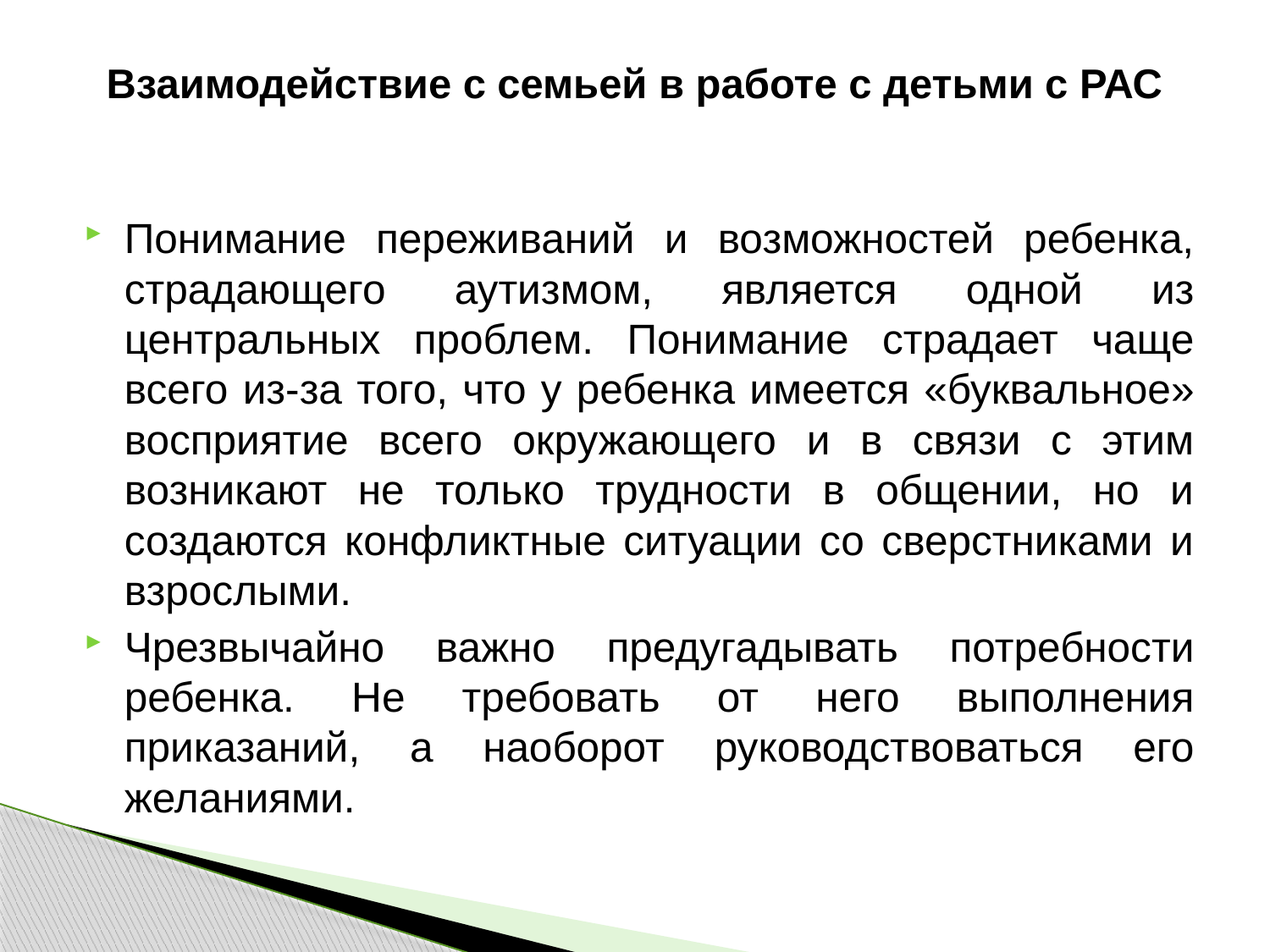

# Взаимодействие с семьей в работе с детьми с РАС
Понимание переживаний и возможностей ребенка, страдающего аутизмом, является одной из центральных проблем. Понимание страдает чаще всего из-за того, что у ребенка имеется «буквальное» восприятие всего окружающего и в связи с этим возникают не только трудности в общении, но и создаются конфликтные ситуации со сверстниками и взрослыми.
Чрезвычайно важно предугадывать потребности ребенка. Не требовать от него выполнения приказаний, а наоборот руководствоваться его желаниями.